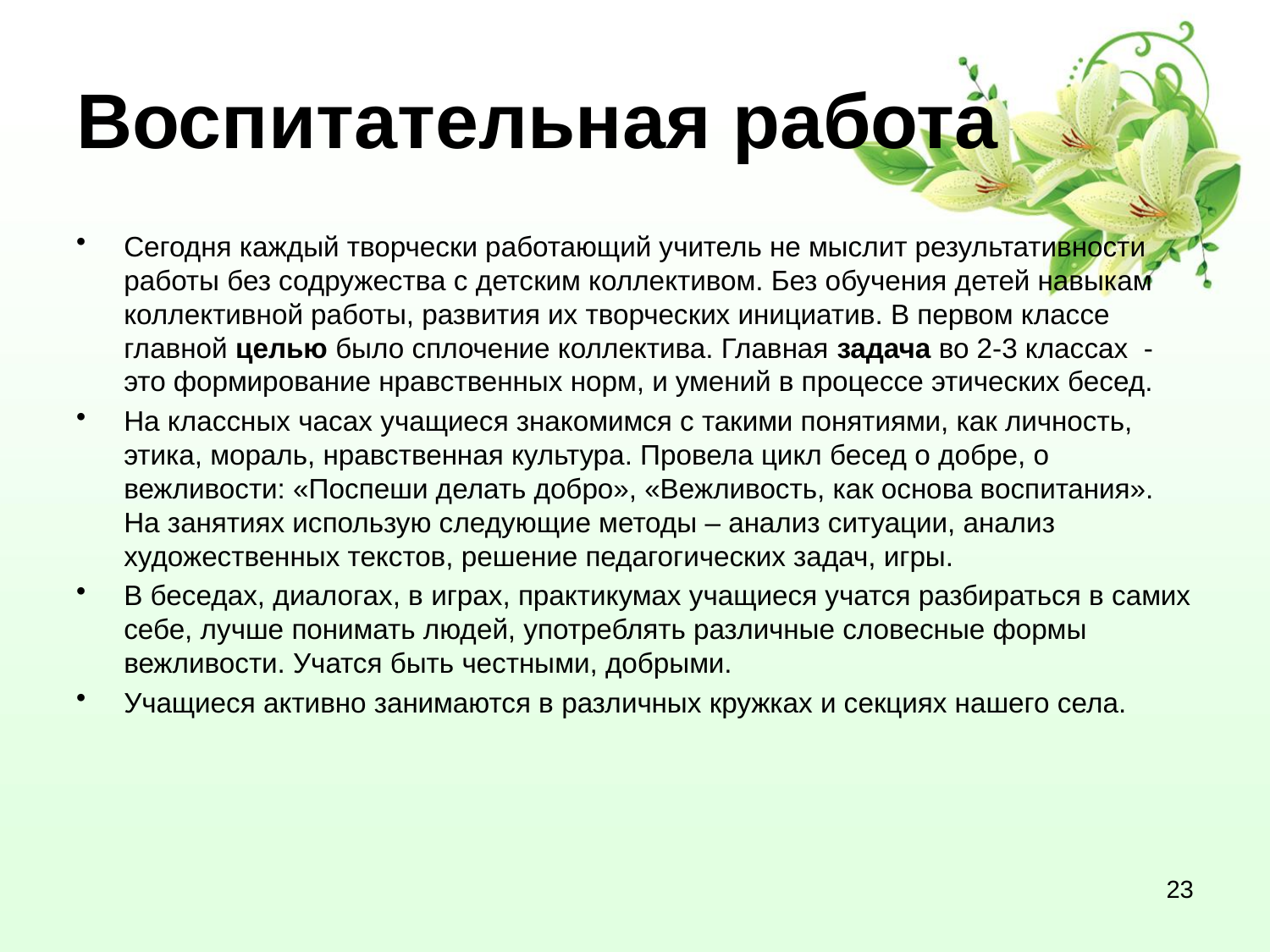

# Воспитательная работа
Сегодня каждый творчески работающий учитель не мыслит результативности работы без содружества с детским коллективом. Без обучения детей навыкам коллективной работы, развития их творческих инициатив. В первом классе главной целью было сплочение коллектива. Главная задача во 2-3 классах  - это формирование нравственных норм, и умений в процессе этических бесед.
На классных часах учащиеся знакомимся с такими понятиями, как личность, этика, мораль, нравственная культура. Провела цикл бесед о добре, о вежливости: «Поспеши делать добро», «Вежливость, как основа воспитания». На занятиях использую следующие методы – анализ ситуации, анализ художественных текстов, решение педагогических задач, игры.
В беседах, диалогах, в играх, практикумах учащиеся учатся разбираться в самих себе, лучше понимать людей, употреблять различные словесные формы вежливости. Учатся быть честными, добрыми.
Учащиеся активно занимаются в различных кружках и секциях нашего села.
23